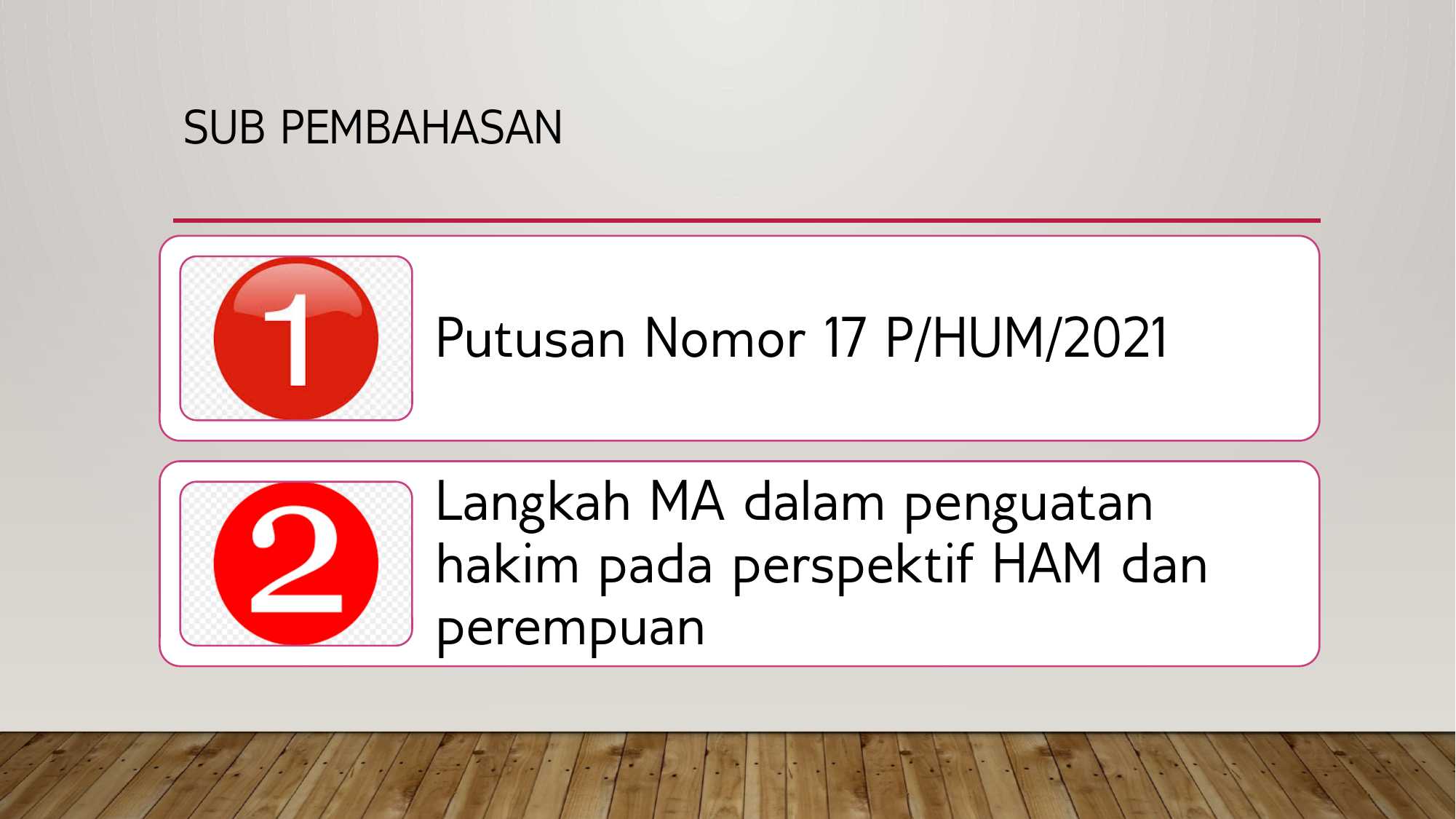

# SUB PEMBAHASAN
Putusan Nomor 17 P/HUM/2021
Langkah MA dalam penguatan hakim pada perspektif HAM dan perempuan